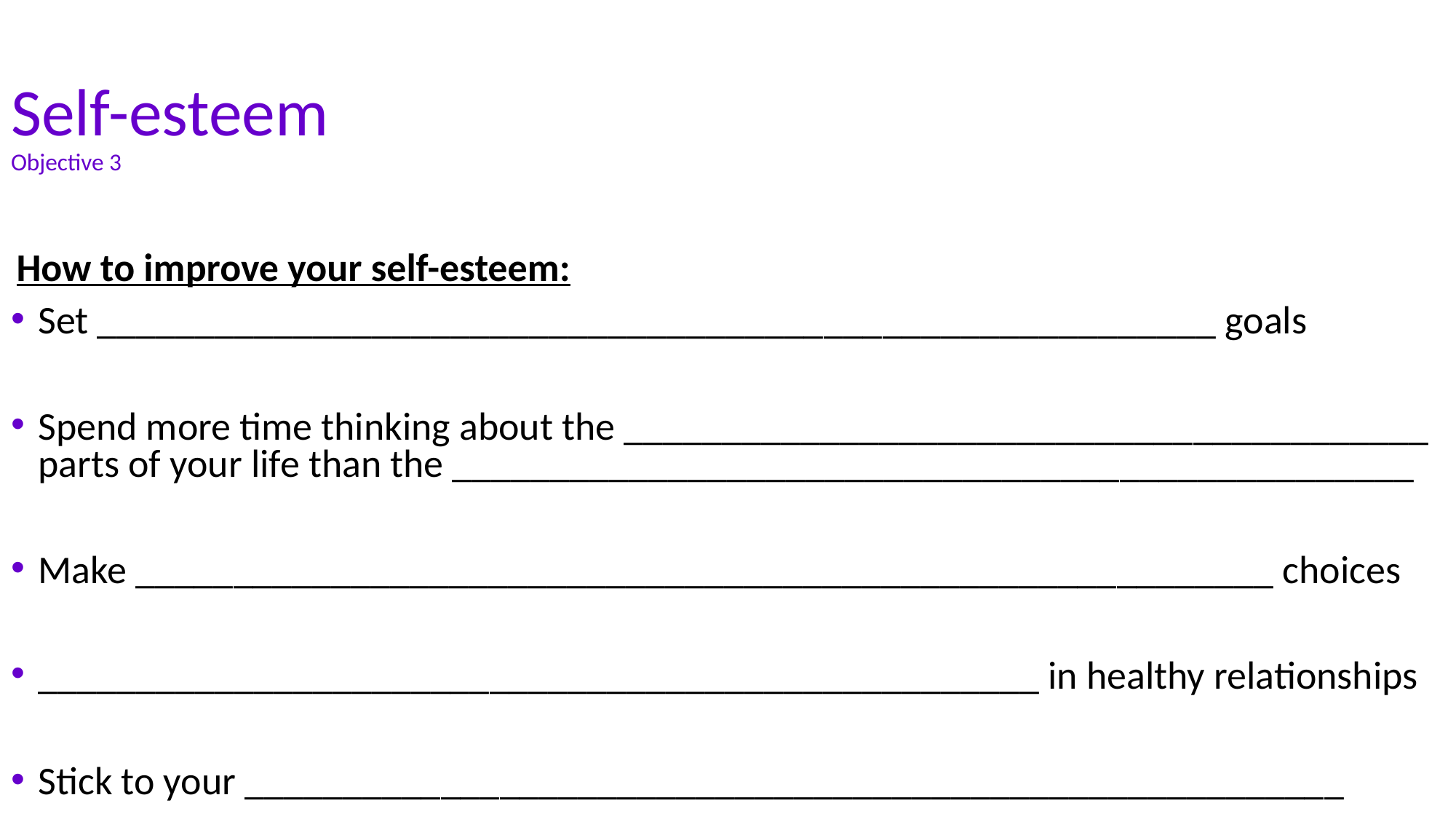

Self-esteem
Objective 3
How to improve your self-esteem:
Set _________________________________________________________ goals

Spend more time thinking about the _________________________________________ parts of your life than the _________________________________________________

Make __________________________________________________________ choices

___________________________________________________ in healthy relationships

Stick to your ________________________________________________________